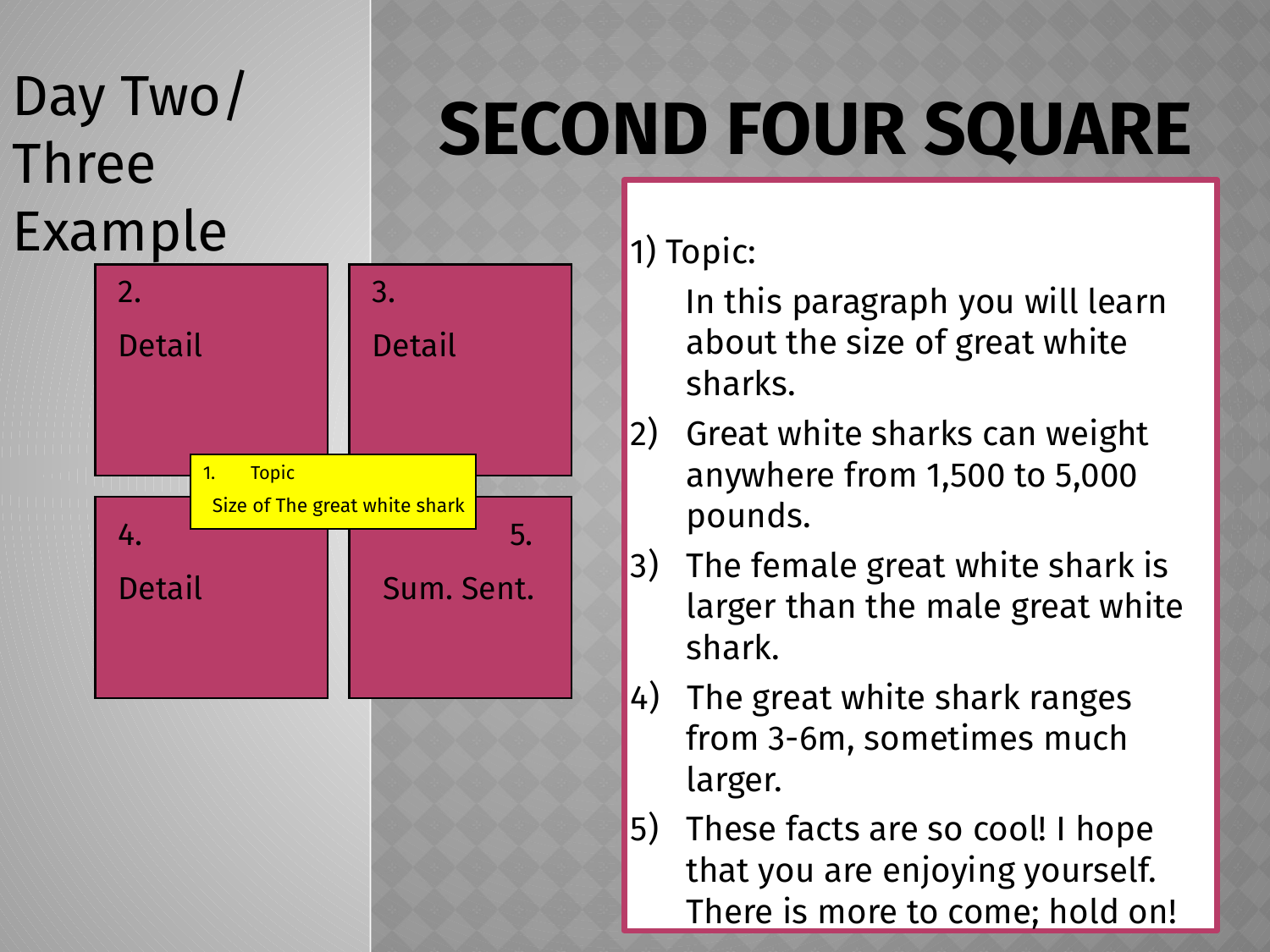

# Second Four Square
Day Two/ Three Example

1) Topic:
      In this paragraph you will learn about the size of great white sharks.
2)   Great white sharks can weight anywhere from 1,500 to 5,000 pounds.
3)   The female great white shark is larger than the male great white shark.
4)   The great white shark ranges from 3-6m, sometimes much larger.
5)   These facts are so cool! I hope that you are enjoying yourself. There is more to come; hold on!

2.
Detail

3.
Detail

Topic
Size of The great white shark

4.
Detail
	5.
Sum. Sent.